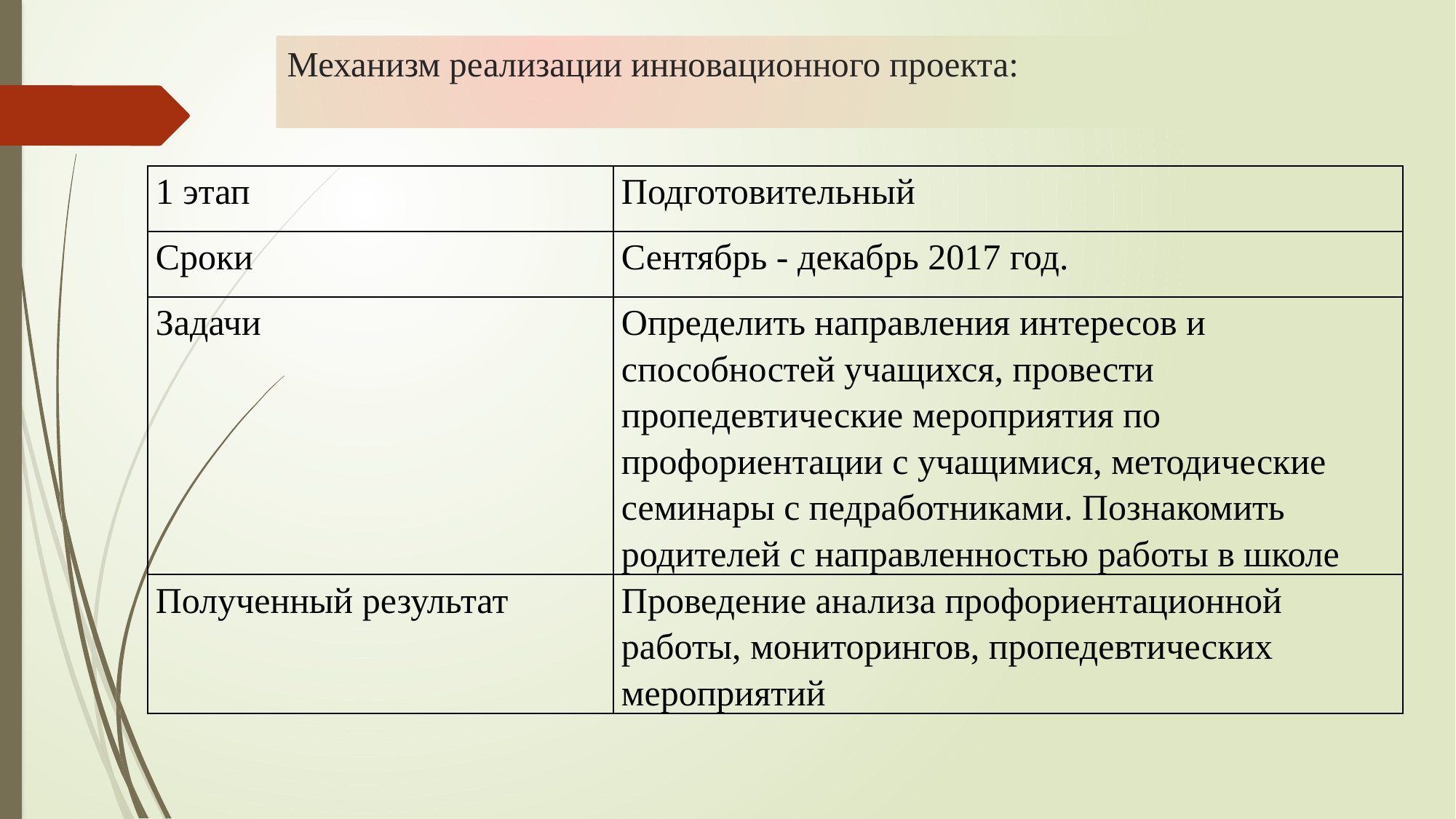

# Механизм реализации инновационного проекта:
| 1 этап | Подготовительный |
| --- | --- |
| Сроки | Сентябрь - декабрь 2017 год. |
| Задачи | Определить направления интересов и способностей учащихся, провести пропедевтические мероприятия по профориентации с учащимися, методические семинары с педработниками. Познакомить родителей с направленностью работы в школе |
| Полученный результат | Проведение анализа профориентационной работы, мониторингов, пропедевтических мероприятий |